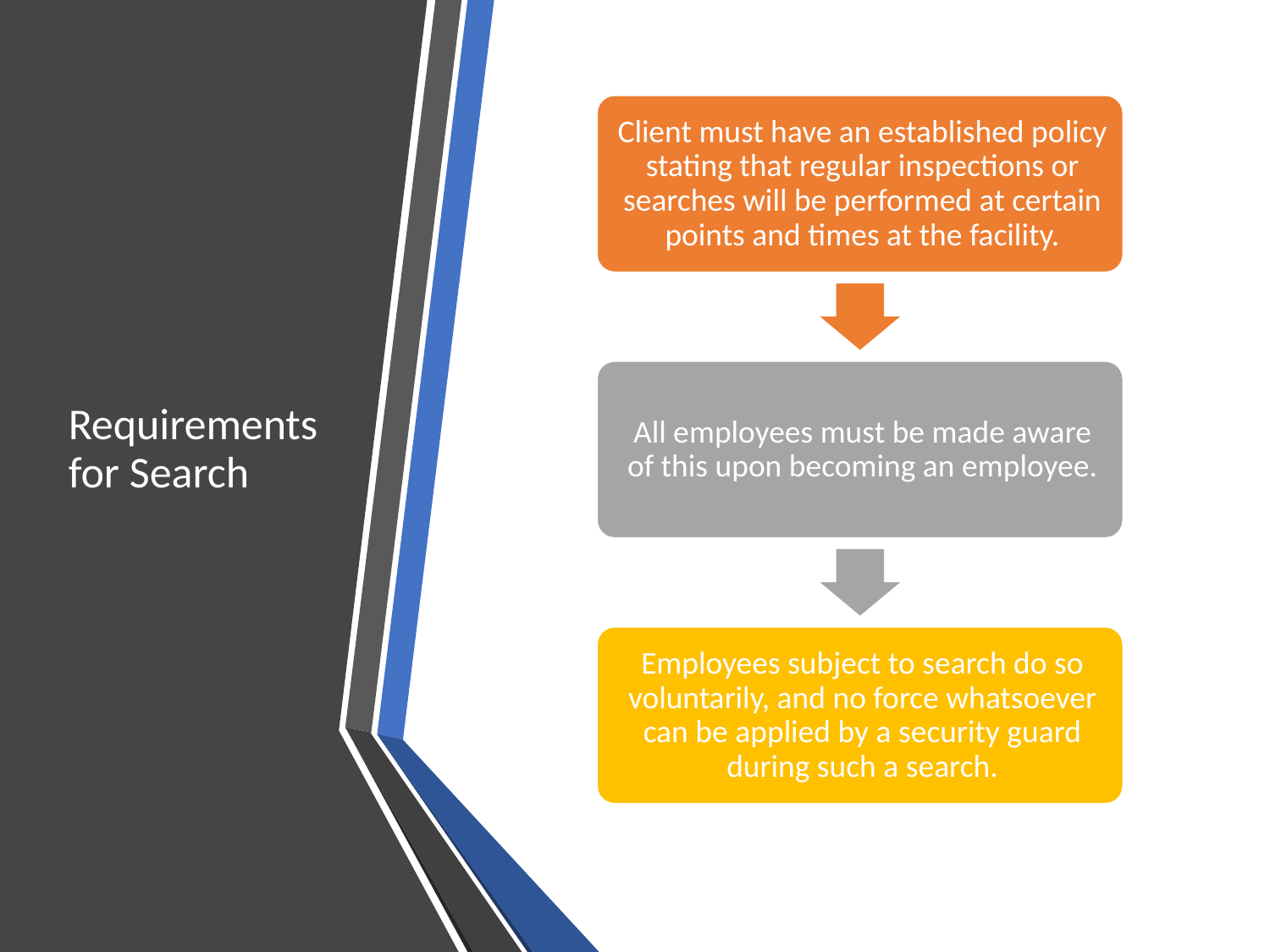

# Requirements for Search
Client must have an established policy stating that regular inspections or searches will be performed at certain points and times at the facility.

All employees must be made aware of this upon becoming an employee.

Employees subject to search do so voluntarily, and no force whatsoever can be applied by a security guard during such a search.